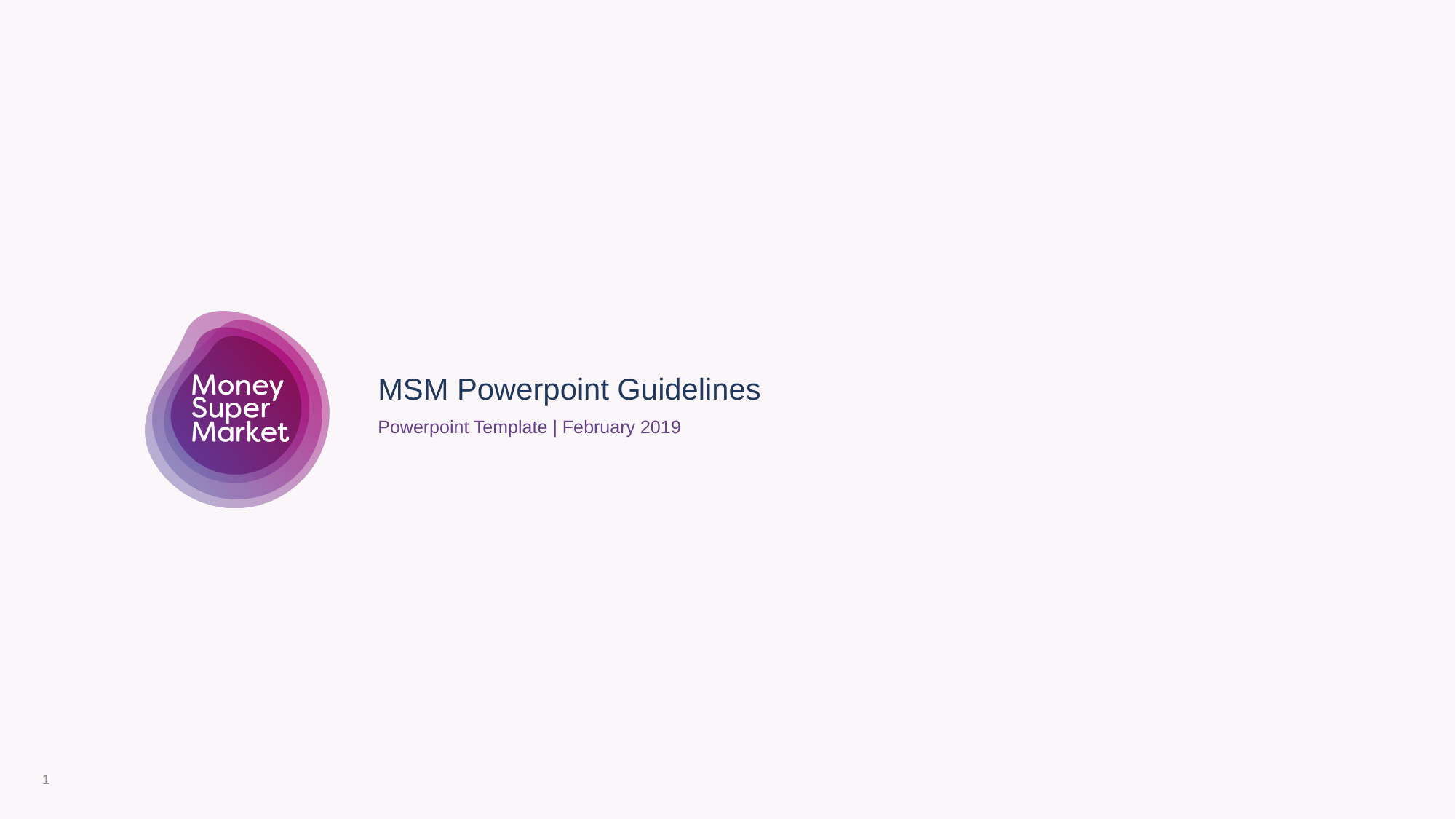

MSM Powerpoint Guidelines
Powerpoint Template | February 2019